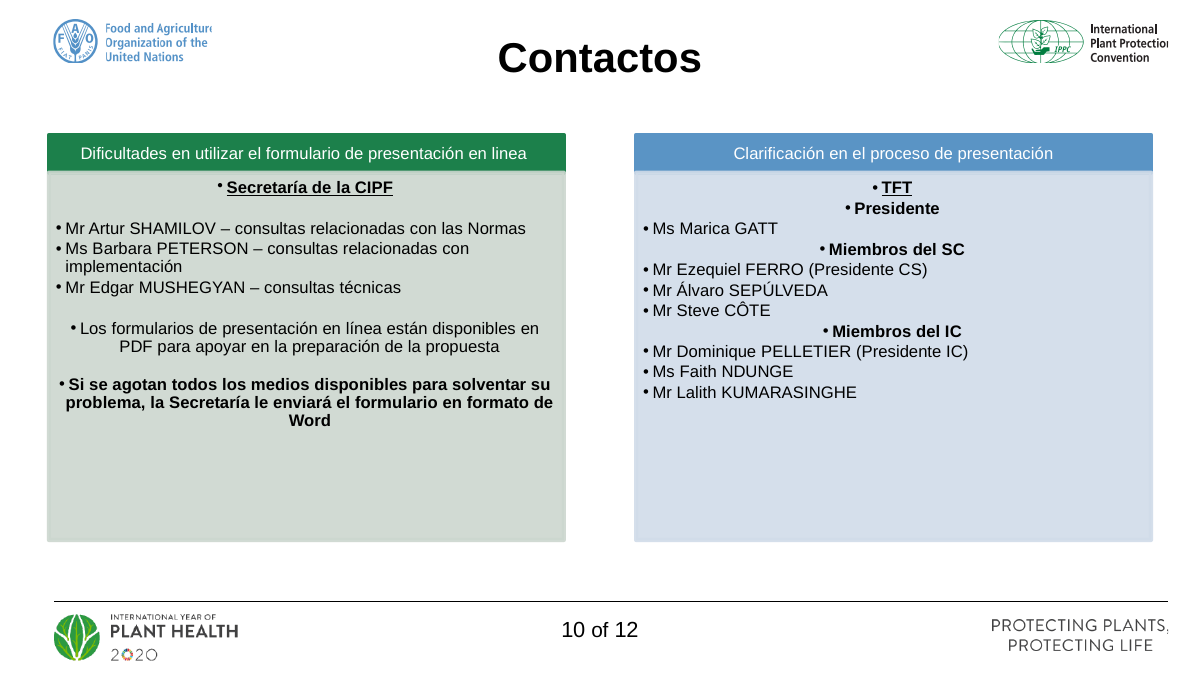

# Contactos
Dificultades en utilizar el formulario de presentación en linea
Secretaría de la CIPF
Mr Artur SHAMILOV – consultas relacionadas con las Normas
Ms Barbara PETERSON – consultas relacionadas con implementación
Mr Edgar MUSHEGYAN – consultas técnicas

Los formularios de presentación en línea están disponibles en PDF para apoyar en la preparación de la propuesta
Si se agotan todos los medios disponibles para solventar su problema, la Secretaría le enviará el formulario en formato de Word
Clarificación en el proceso de presentación
TFT
Presidente
Ms Marica GATT
Miembros del SC
Mr Ezequiel FERRO (Presidente CS)
Mr Álvaro SEPÚLVEDA
Mr Steve CÔTE
Miembros del IC
Mr Dominique PELLETIER (Presidente IC)
Ms Faith NDUNGE
Mr Lalith KUMARASINGHE
10 of 12